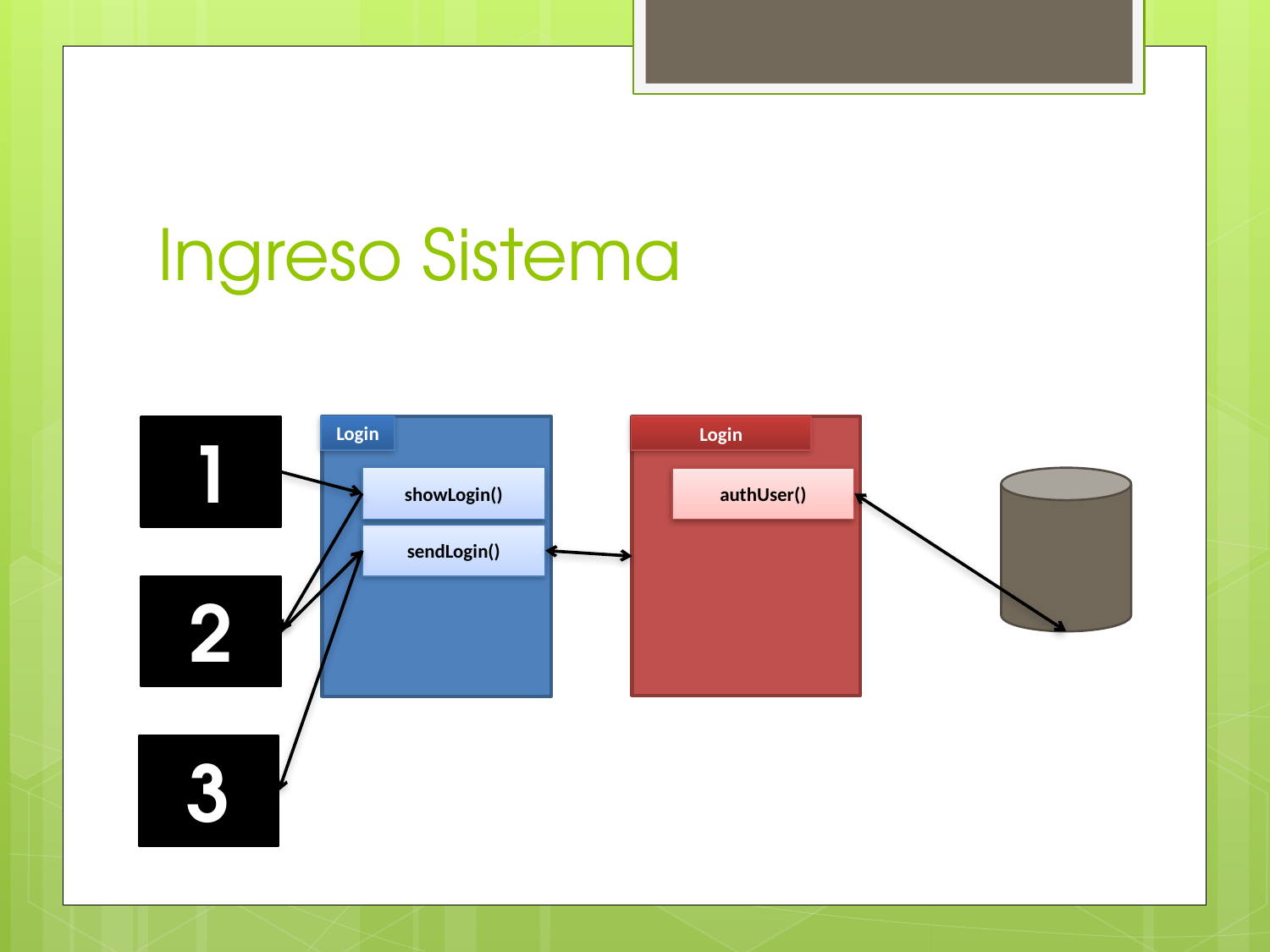

# Ingreso Sistema
Login

showLogin()
sendLogin()
Login

authUser()
1

2
3